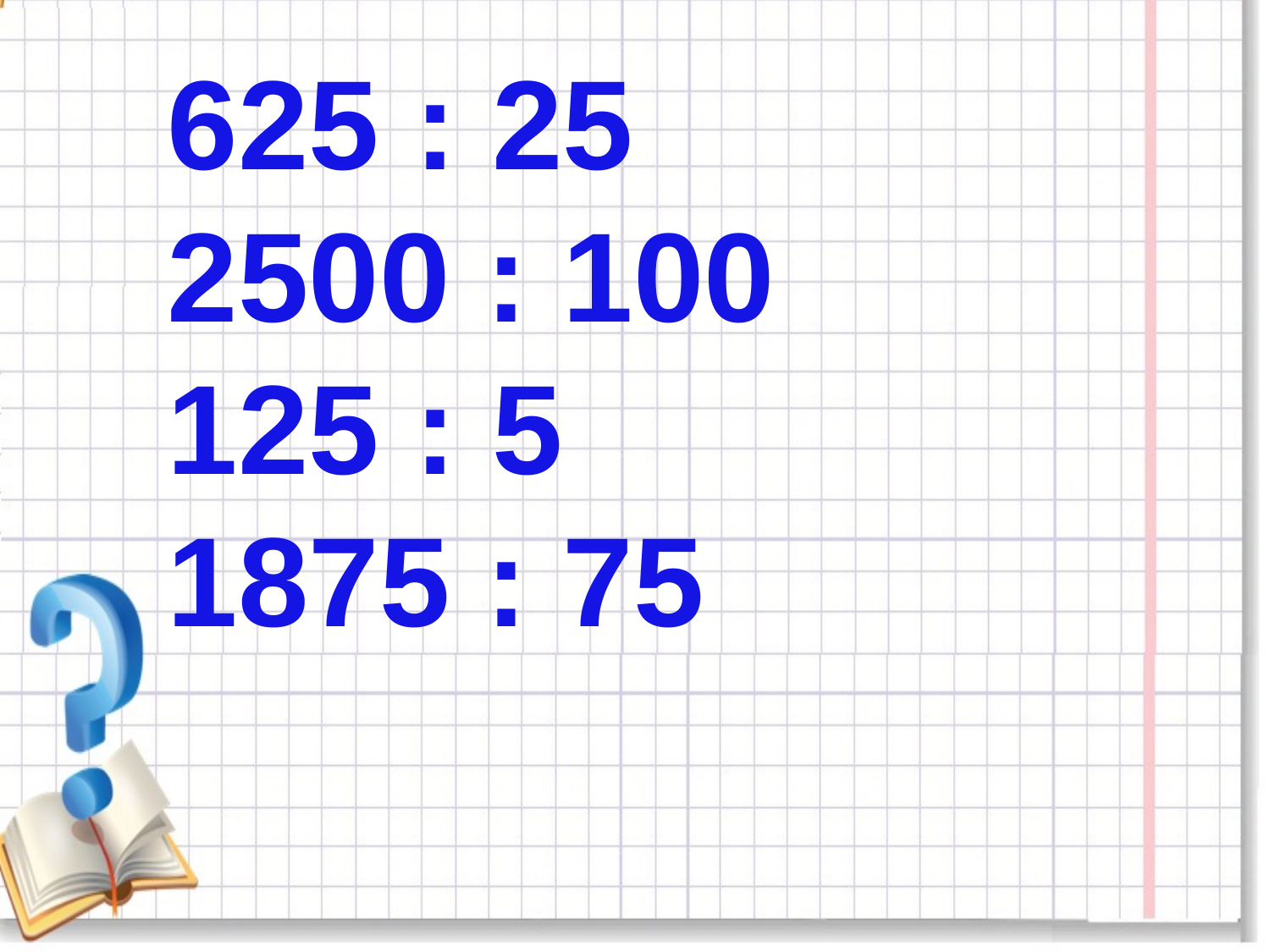

625 : 25
2500 : 100
125 : 5
1875 : 75